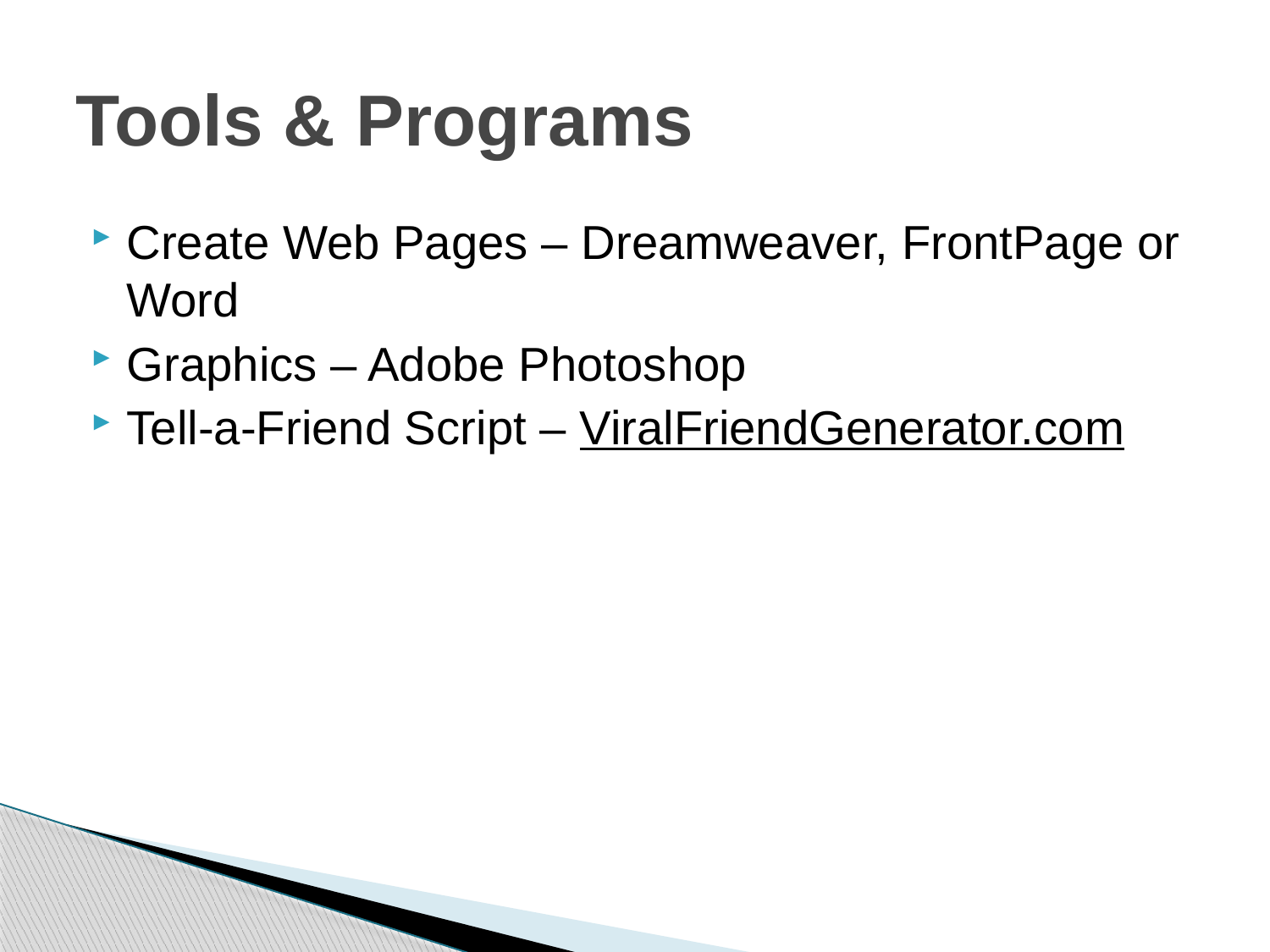

# Tools & Programs
Create Web Pages – Dreamweaver, FrontPage or Word
Graphics – Adobe Photoshop
Tell-a-Friend Script – ViralFriendGenerator.com